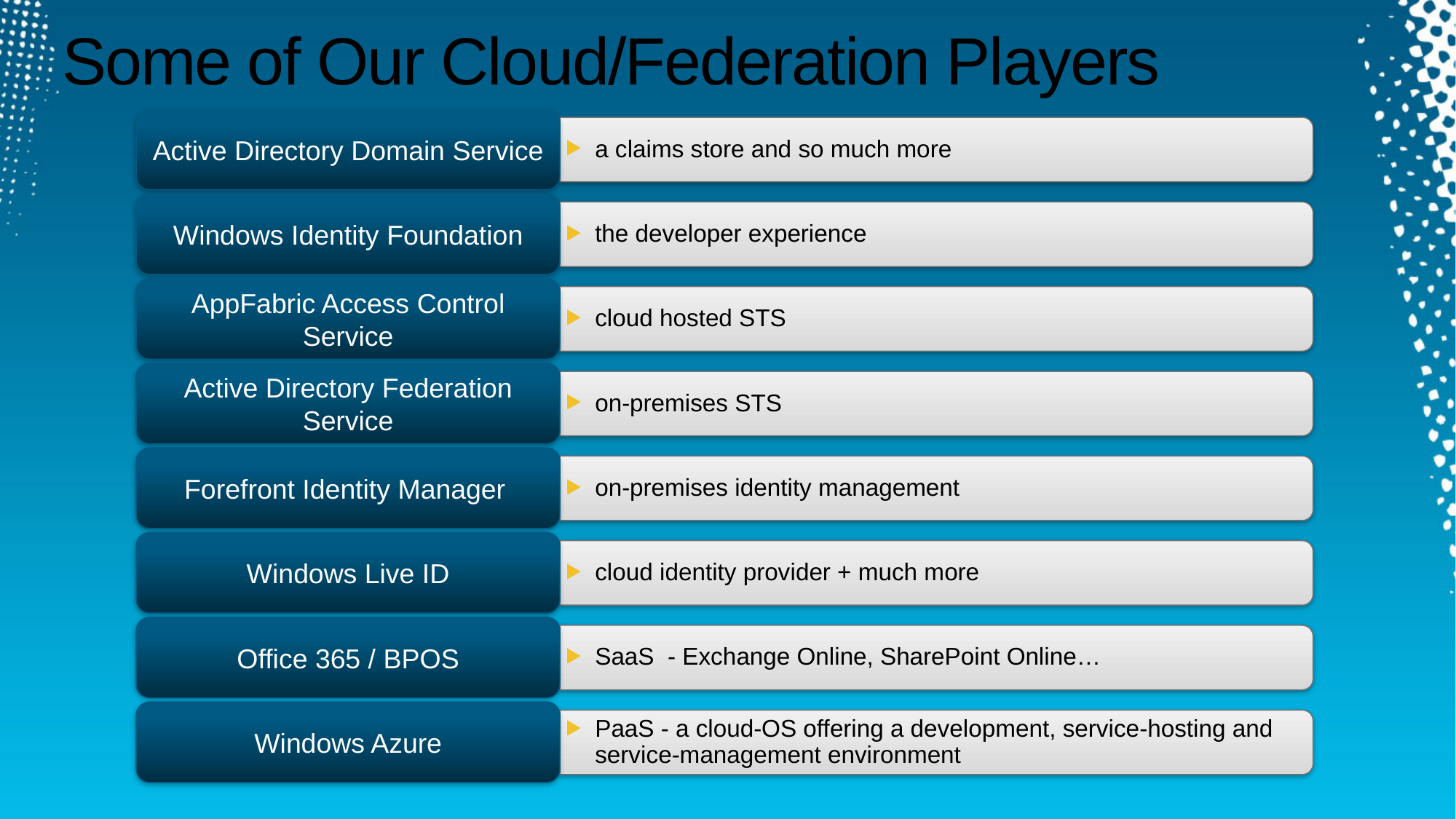

# Some of Our Cloud/Federation Players
Active Directory Domain Service
a claims store and so much more
Windows Identity Foundation
the developer experience
AppFabric Access Control Service
cloud hosted STS
Active Directory Federation Service
on-premises STS
Forefront Identity Manager
on-premises identity management
Windows Live ID
cloud identity provider + much more
Office 365 / BPOS
SaaS  - Exchange Online, SharePoint Online…
Windows Azure
PaaS - a cloud-OS offering a development, service-hosting and service-management environment